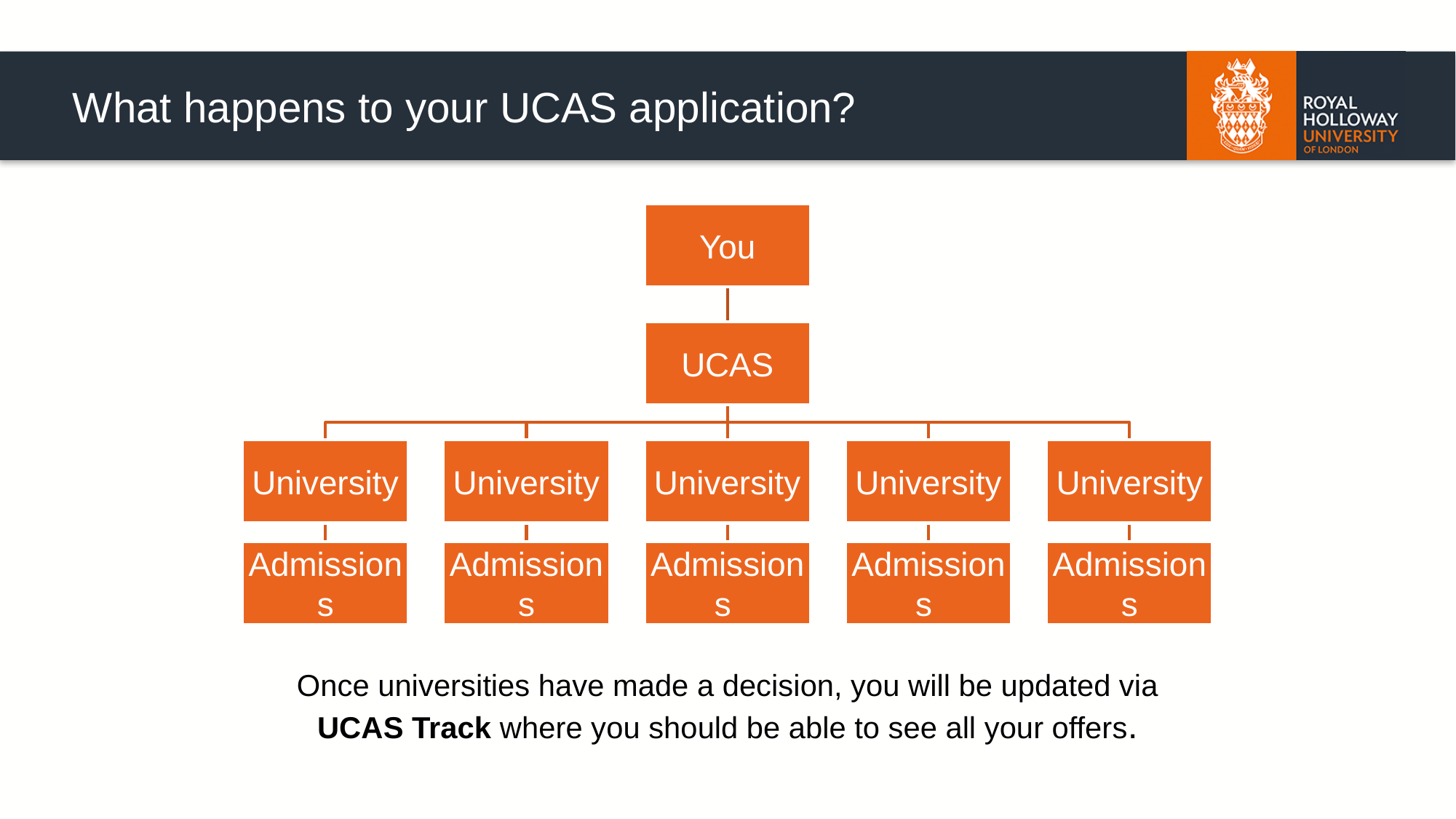

# What happens to your UCAS application?
You
UCAS
University
Admissions
University
Admissions
University
Admissions
University
Admissions
University
Admissions
Once universities have made a decision, you will be updated via UCAS Track where you should be able to see all your offers.